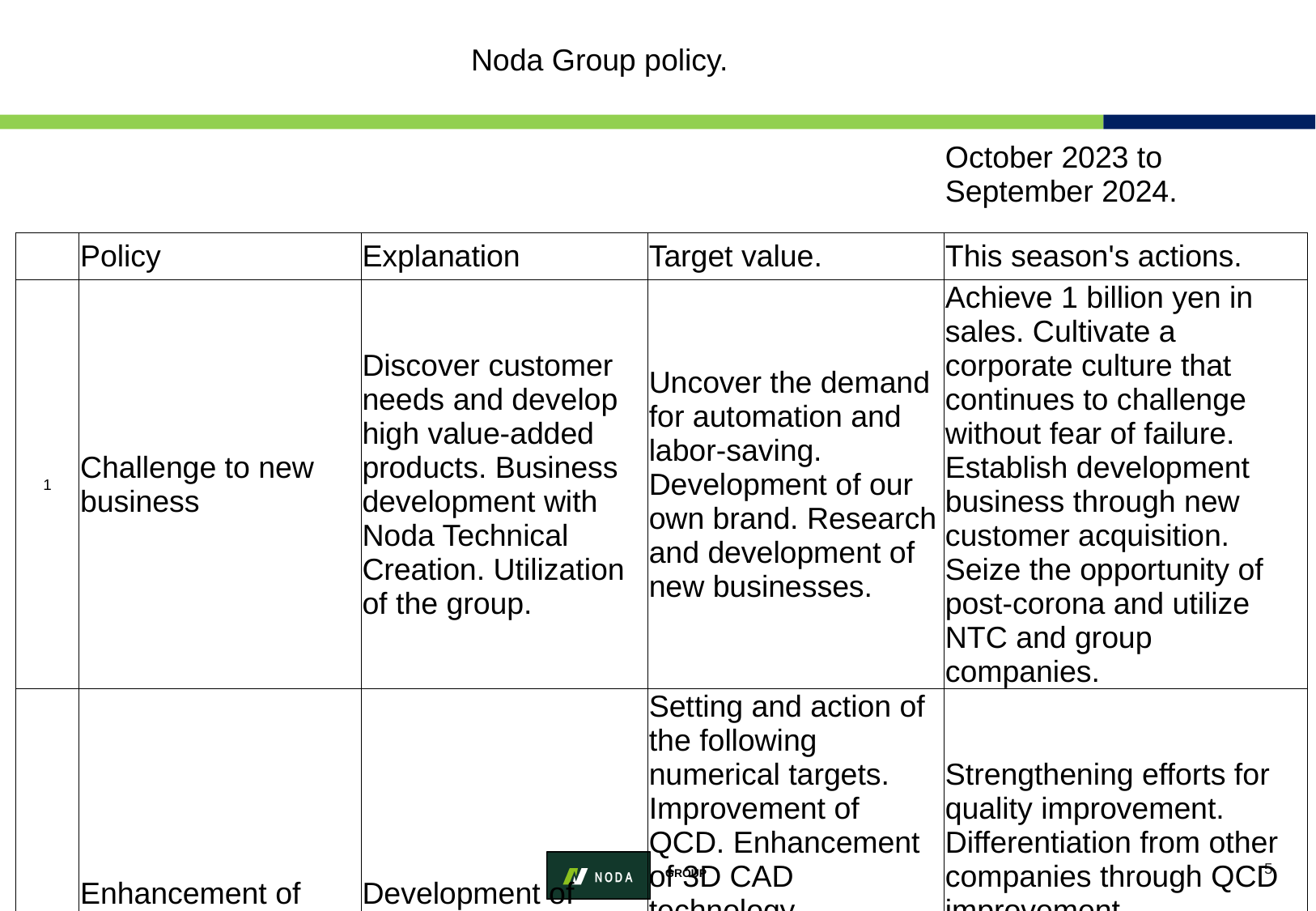

Noda Group policy.
|  |  |  |  | October 2023 to September 2024. |
| --- | --- | --- | --- | --- |
|  |  |  |  |  |
|  | Policy | Explanation | Target value. | This season's actions. |
| 1 | Challenge to new business | Discover customer needs and develop high value-added products. Business development with Noda Technical Creation. Utilization of the group. | Uncover the demand for automation and labor-saving. Development of our own brand. Research and development of new businesses. | Achieve 1 billion yen in sales. Cultivate a corporate culture that continues to challenge without fear of failure. Establish development business through new customer acquisition. Seize the opportunity of post-corona and utilize NTC and group companies. |
| 2 | Enhancement of technical capabilities. | Development of necessary human resources. | Setting and action of the following numerical targets. Improvement of QCD. Enhancement of 3D CAD technology. Acquisition of electrical and PLC control technology. Implementation of education and training. Improvement of 5S. | Strengthening efforts for quality improvement. Differentiation from other companies through QCD improvement. Implementation of skill-up education. Implementation of external and internal education. Activation of committee activities. |
| 3 | Pursuit of an attractive company. | Management that respects human beings. | Employee autonomy through the pursuit of management principles. Improvement of financial structure. | Pursuit of management principles. Achievement of plans aimed at policies. |
5